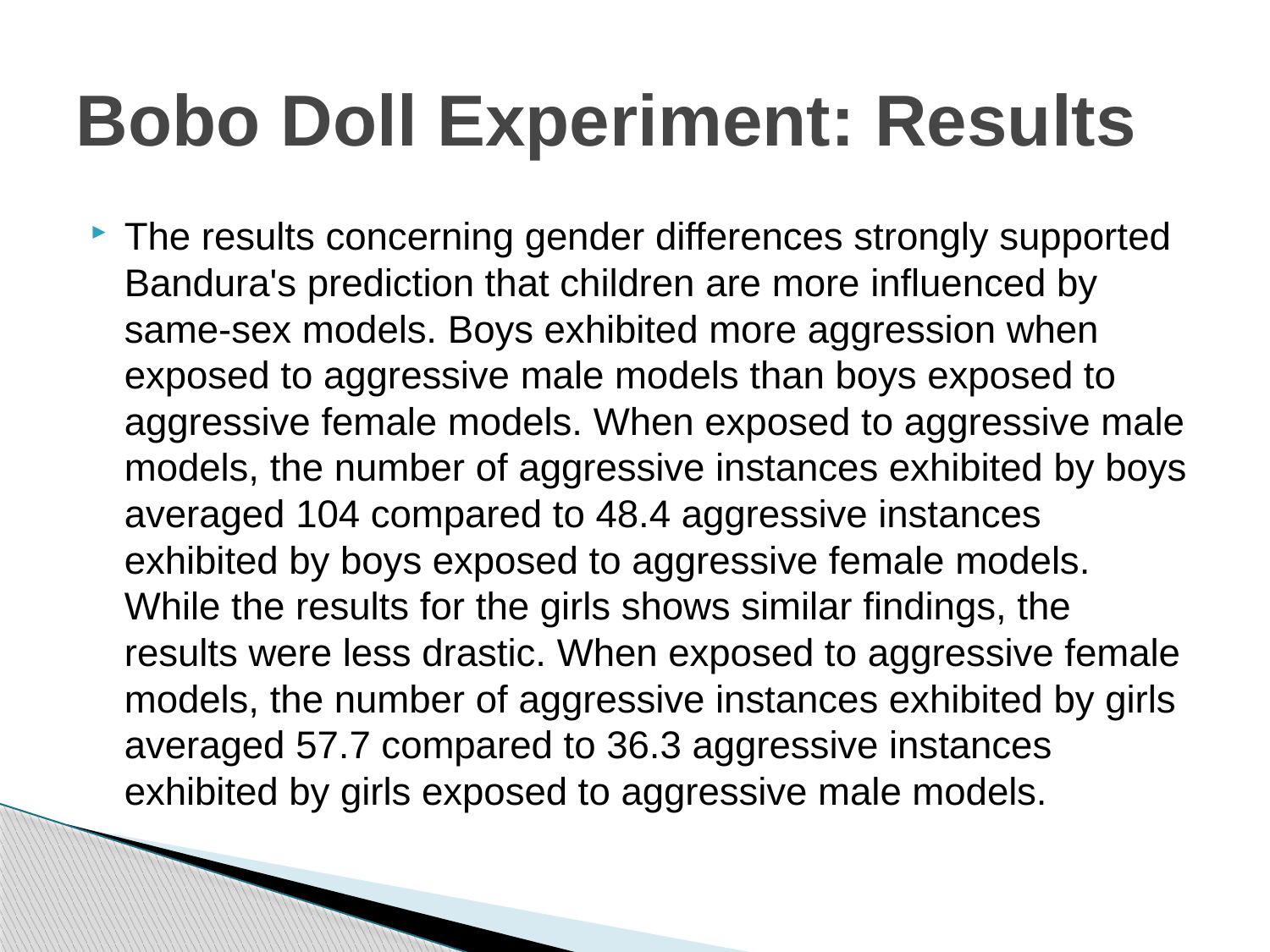

# Bobo Doll Experiment: Results
The results concerning gender differences strongly supported Bandura's prediction that children are more influenced by same-sex models. Boys exhibited more aggression when exposed to aggressive male models than boys exposed to aggressive female models. When exposed to aggressive male models, the number of aggressive instances exhibited by boys averaged 104 compared to 48.4 aggressive instances exhibited by boys exposed to aggressive female models. While the results for the girls shows similar findings, the results were less drastic. When exposed to aggressive female models, the number of aggressive instances exhibited by girls averaged 57.7 compared to 36.3 aggressive instances exhibited by girls exposed to aggressive male models.